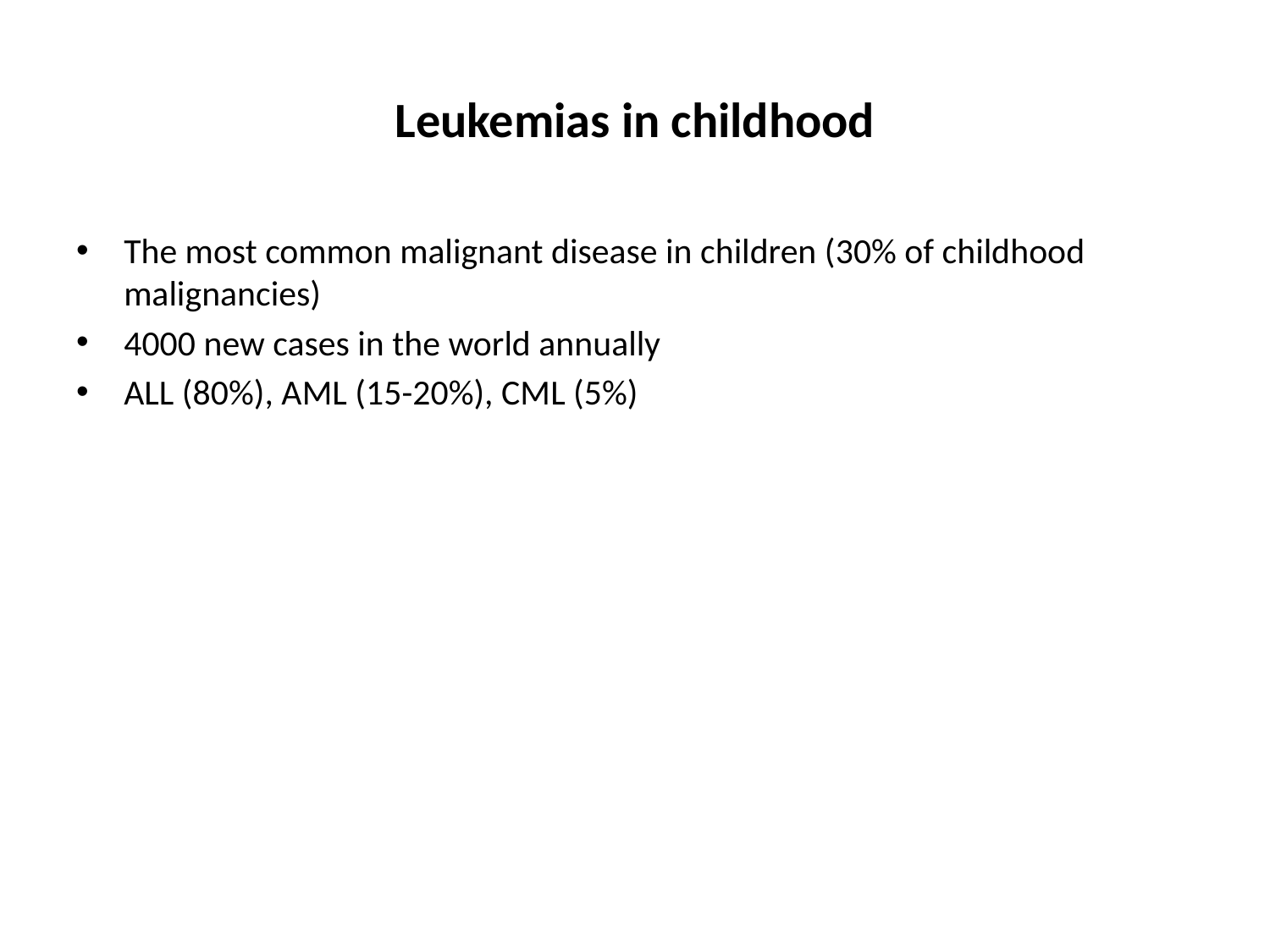

# Leukemias in childhood
The most common malignant disease in children (30% of childhood malignancies)
4000 new cases in the world annually
ALL (80%), AML (15-20%), CML (5%)